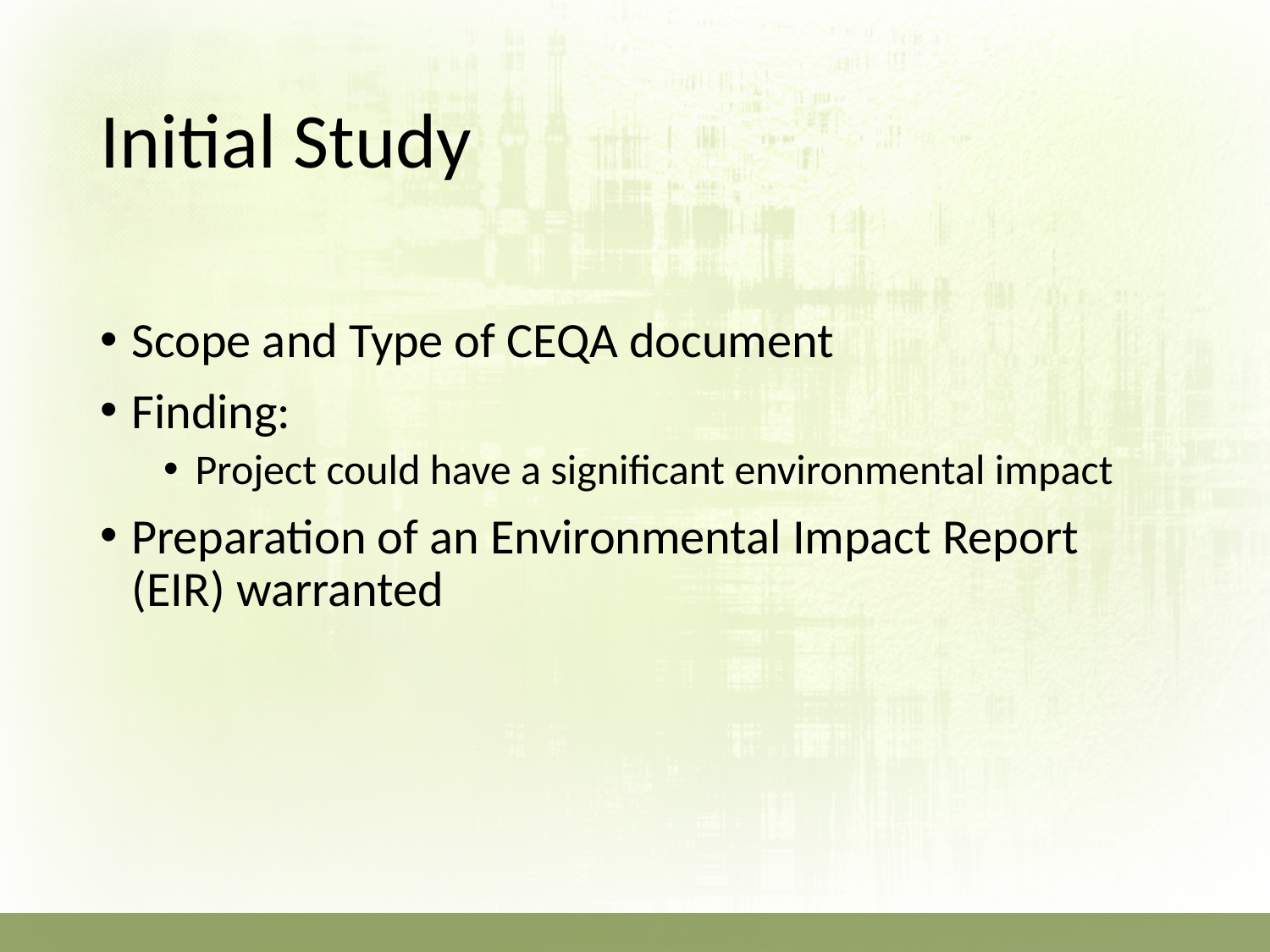

# Initial Study

Scope and Type of CEQA document
Finding:
Project could have a significant environmental impact
Preparation of an Environmental Impact Report (EIR) warranted